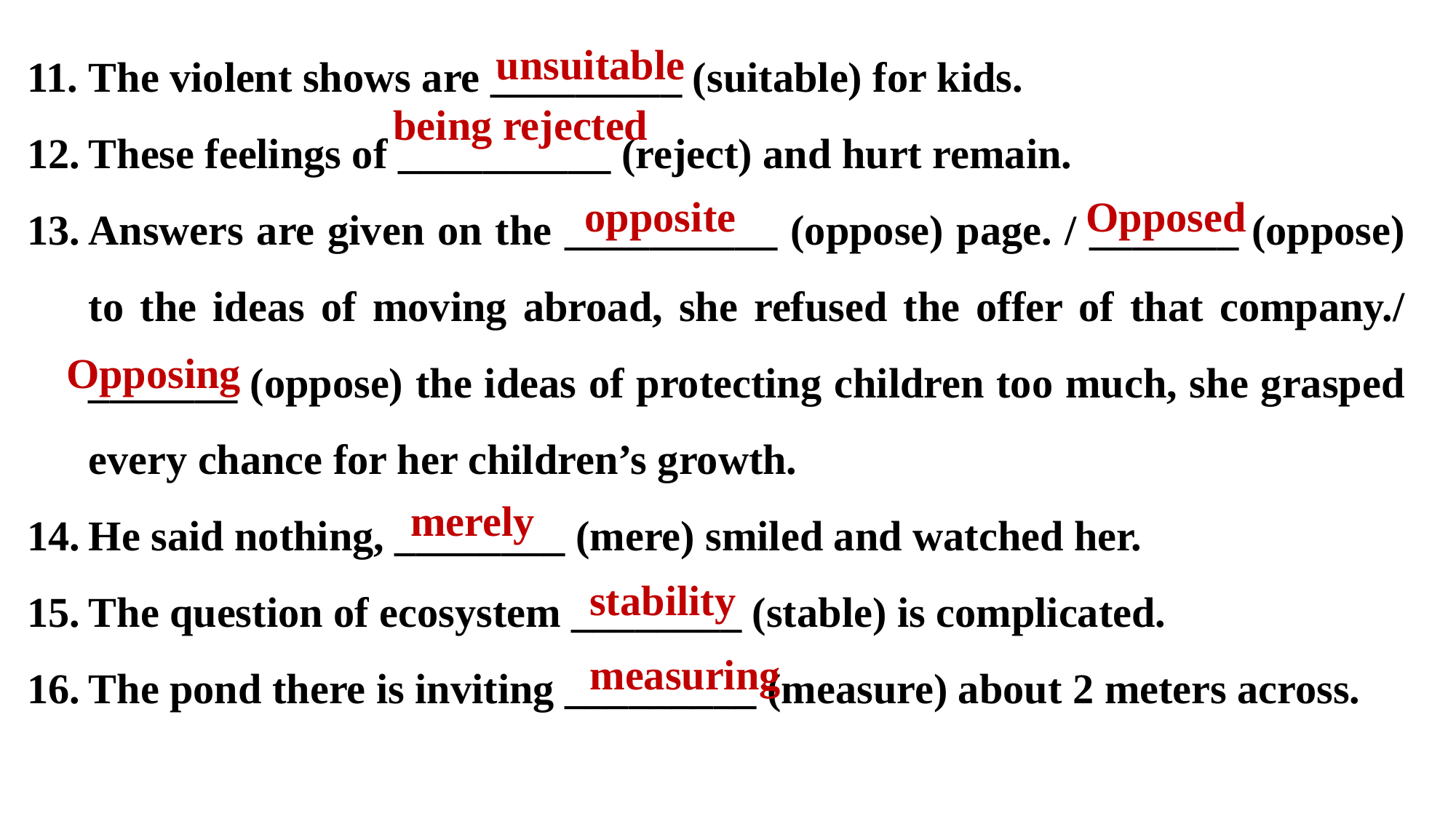

The violent shows are _________ (suitable) for kids.
These feelings of __________ (reject) and hurt remain.
Answers are given on the __________ (oppose) page. / _______ (oppose) to the ideas of moving abroad, she refused the offer of that company./ _______ (oppose) the ideas of protecting children too much, she grasped every chance for her children’s growth.
He said nothing, ________ (mere) smiled and watched her.
The question of ecosystem ________ (stable) is complicated.
The pond there is inviting _________ (measure) about 2 meters across.
unsuitable
 being rejected
opposite
Opposed
Opposing
merely
stability
measuring